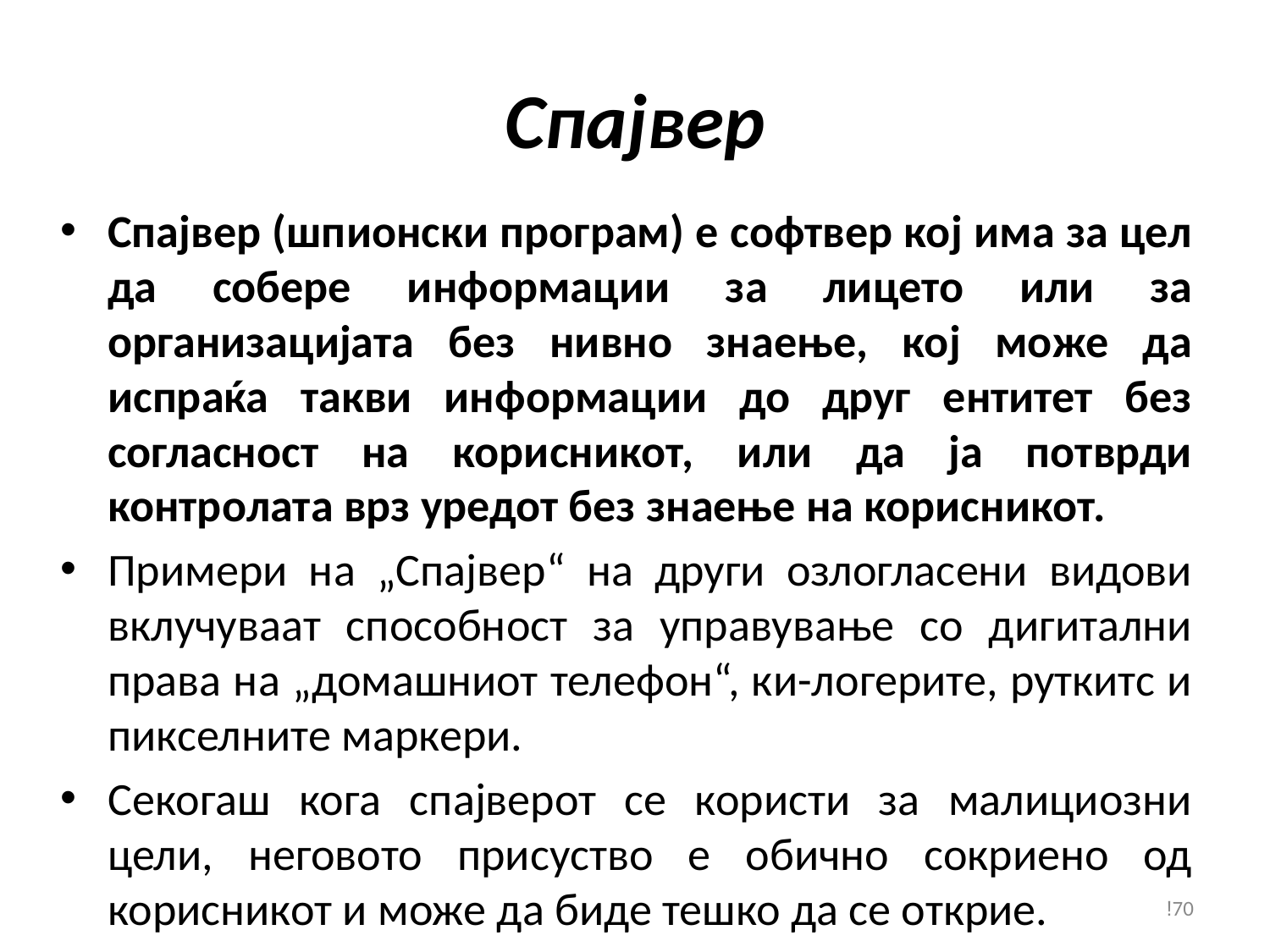

# Спајвер
Спајвер (шпионски програм) е софтвер кој има за цел да собере информации за лицето или за организацијата без нивно знаење, кој може да испраќа такви информации до друг ентитет без согласност на корисникот, или да ја потврди контролата врз уредот без знаење на корисникот.
Примери на „Спајвер“ на други озлогласени видови вклучуваат способност за управување со дигитални права на „домашниот телефон“, ки-логерите, руткитс и пикселните маркери.
Секогаш кога спајверот се користи за малициозни цели, неговото присуство е обично сокриено од корисникот и може да биде тешко да се открие.
!70